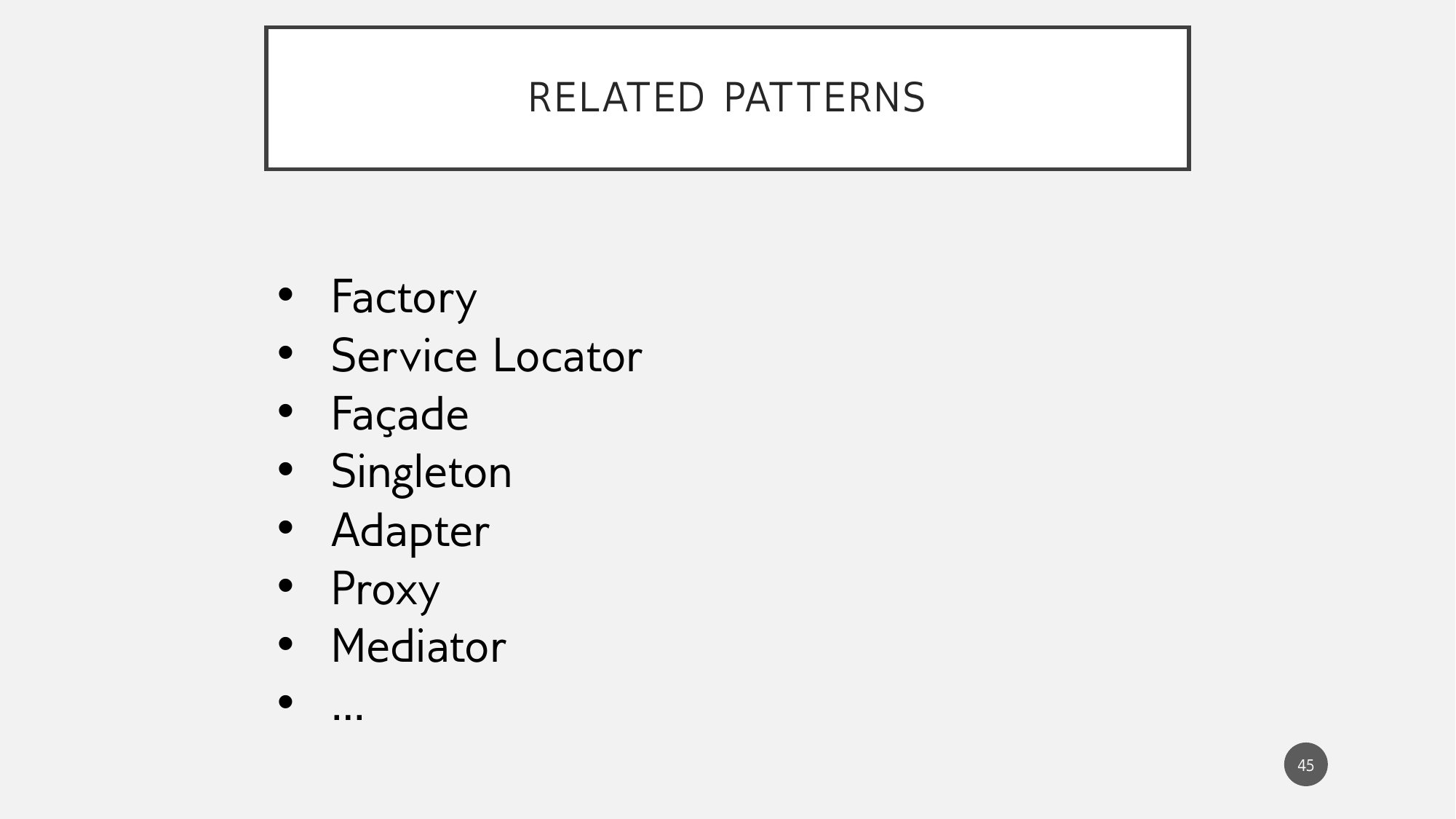

# Related patterns
Factory
Service Locator
Façade
Singleton
Adapter
Proxy
Mediator
…
45